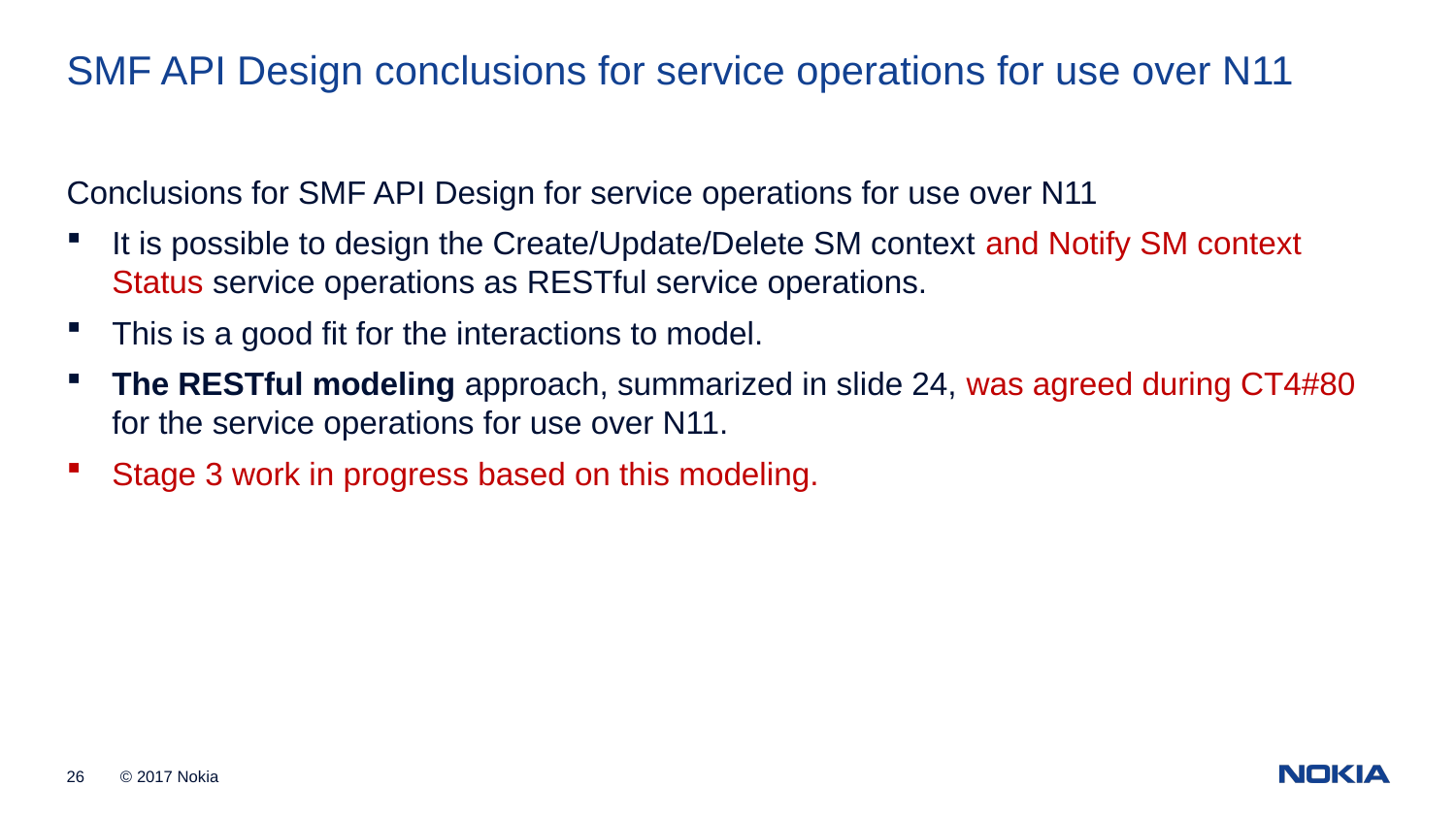

SMF API Design conclusions for service operations for use over N11
Conclusions for SMF API Design for service operations for use over N11
It is possible to design the Create/Update/Delete SM context and Notify SM context Status service operations as RESTful service operations.
This is a good fit for the interactions to model.
The RESTful modeling approach, summarized in slide 24, was agreed during CT4#80 for the service operations for use over N11.
Stage 3 work in progress based on this modeling.